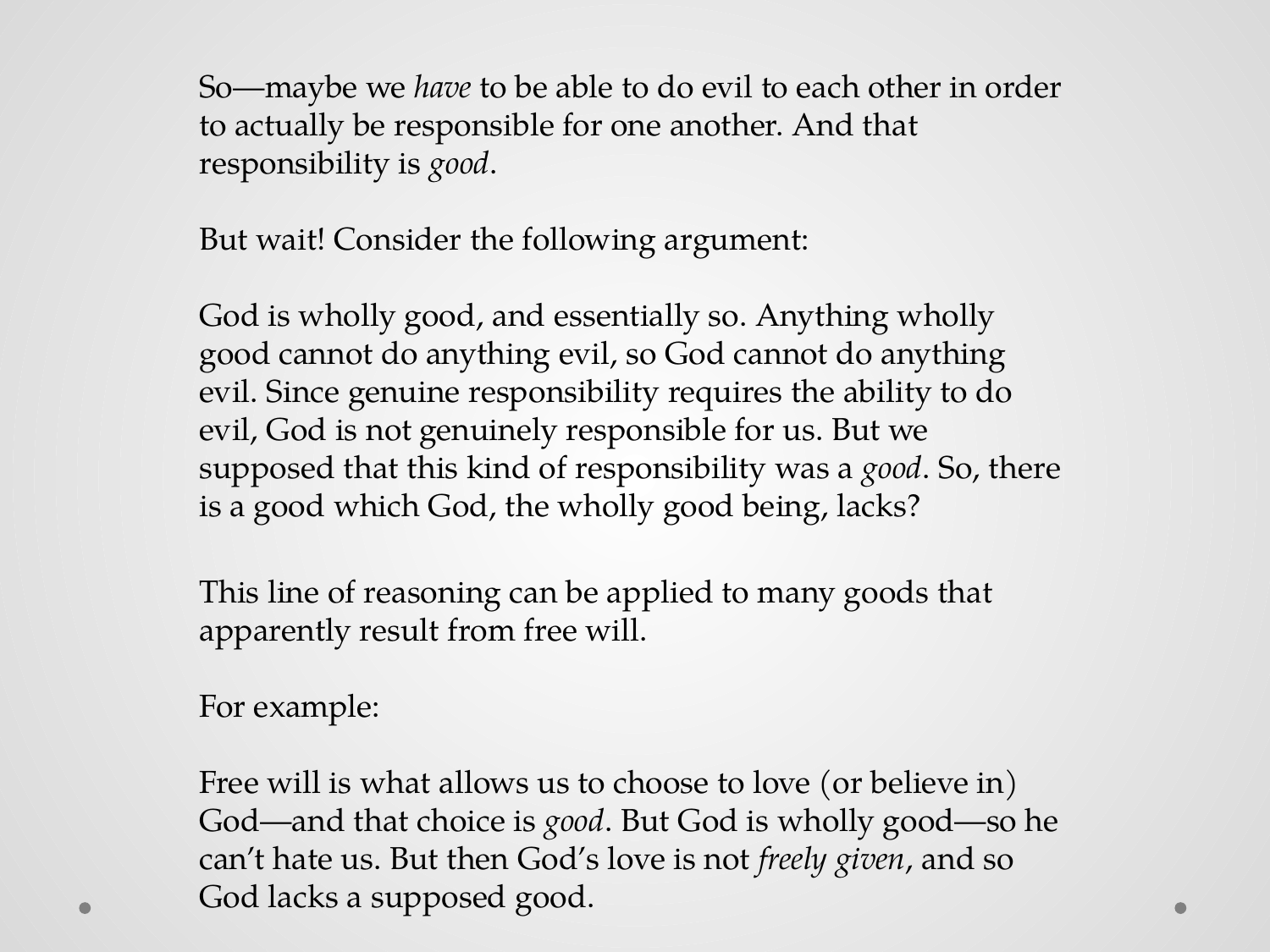

So—maybe we have to be able to do evil to each other in order to actually be responsible for one another. And that responsibility is good.

But wait! Consider the following argument:

God is wholly good, and essentially so. Anything wholly good cannot do anything evil, so God cannot do anything evil. Since genuine responsibility requires the ability to do evil, God is not genuinely responsible for us. But we supposed that this kind of responsibility was a good. So, there is a good which God, the wholly good being, lacks?
This line of reasoning can be applied to many goods that apparently result from free will.

For example:

Free will is what allows us to choose to love (or believe in) God—and that choice is good. But God is wholly good—so he can’t hate us. But then God’s love is not freely given, and so God lacks a supposed good.